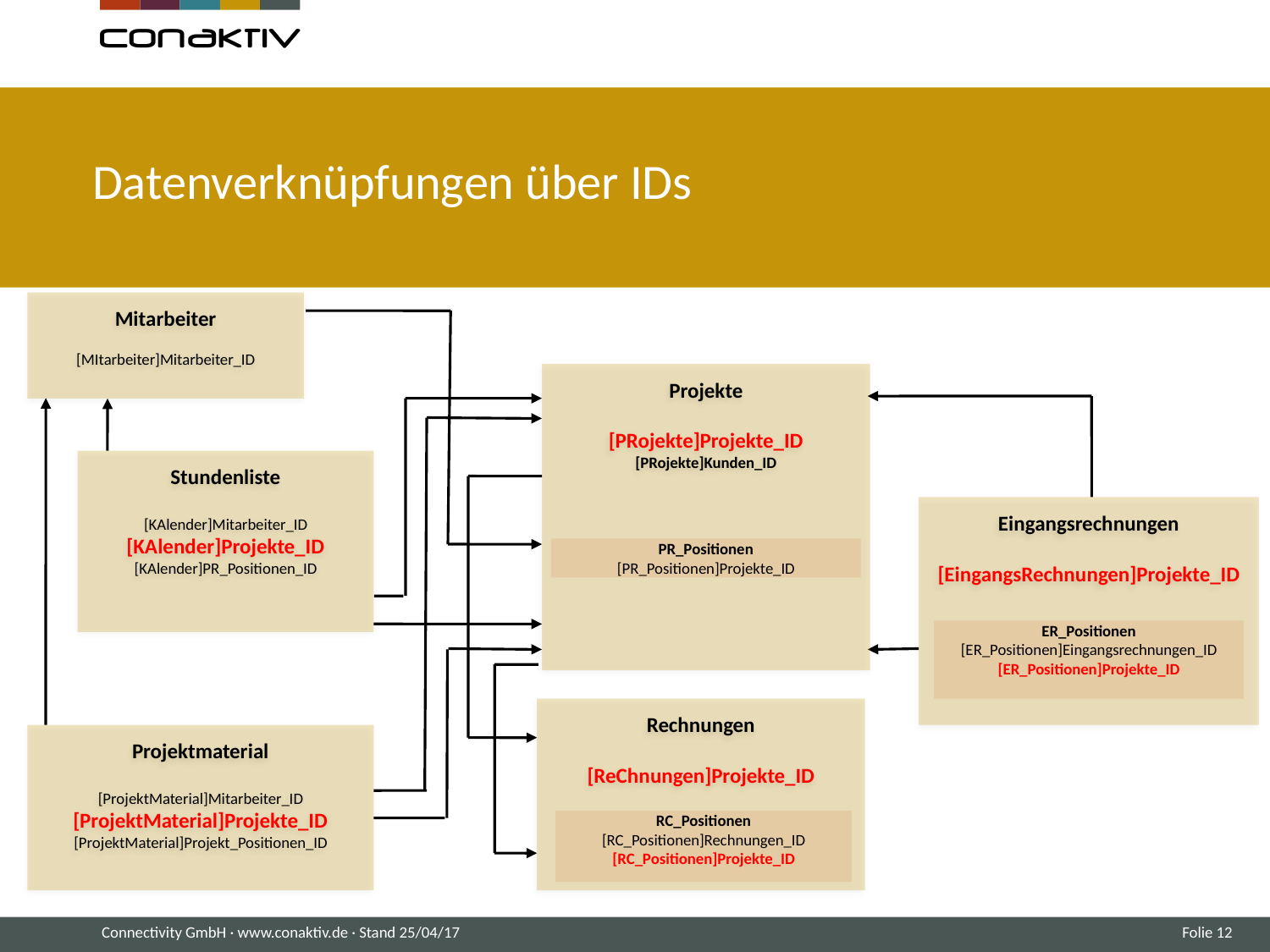

# Datenverknüpfungen über IDs
Mitarbeiter

[MItarbeiter]Mitarbeiter_ID

Projekte

[PRojekte]Projekte_ID
[PRojekte]Kunden_ID

Stundenliste

[KAlender]Mitarbeiter_ID
[KAlender]Projekte_ID
[KAlender]PR_Positionen_ID

Eingangsrechnungen

[EingangsRechnungen]Projekte_ID

PR_Positionen
[PR_Positionen]Projekte_ID

ER_Positionen
[ER_Positionen]Eingangsrechnungen_ID
[ER_Positionen]Projekte_ID

Rechnungen

[ReChnungen]Projekte_ID

Projektmaterial

[ProjektMaterial]Mitarbeiter_ID
[ProjektMaterial]Projekte_ID
[ProjektMaterial]Projekt_Positionen_ID

RC_Positionen
[RC_Positionen]Rechnungen_ID
[RC_Positionen]Projekte_ID